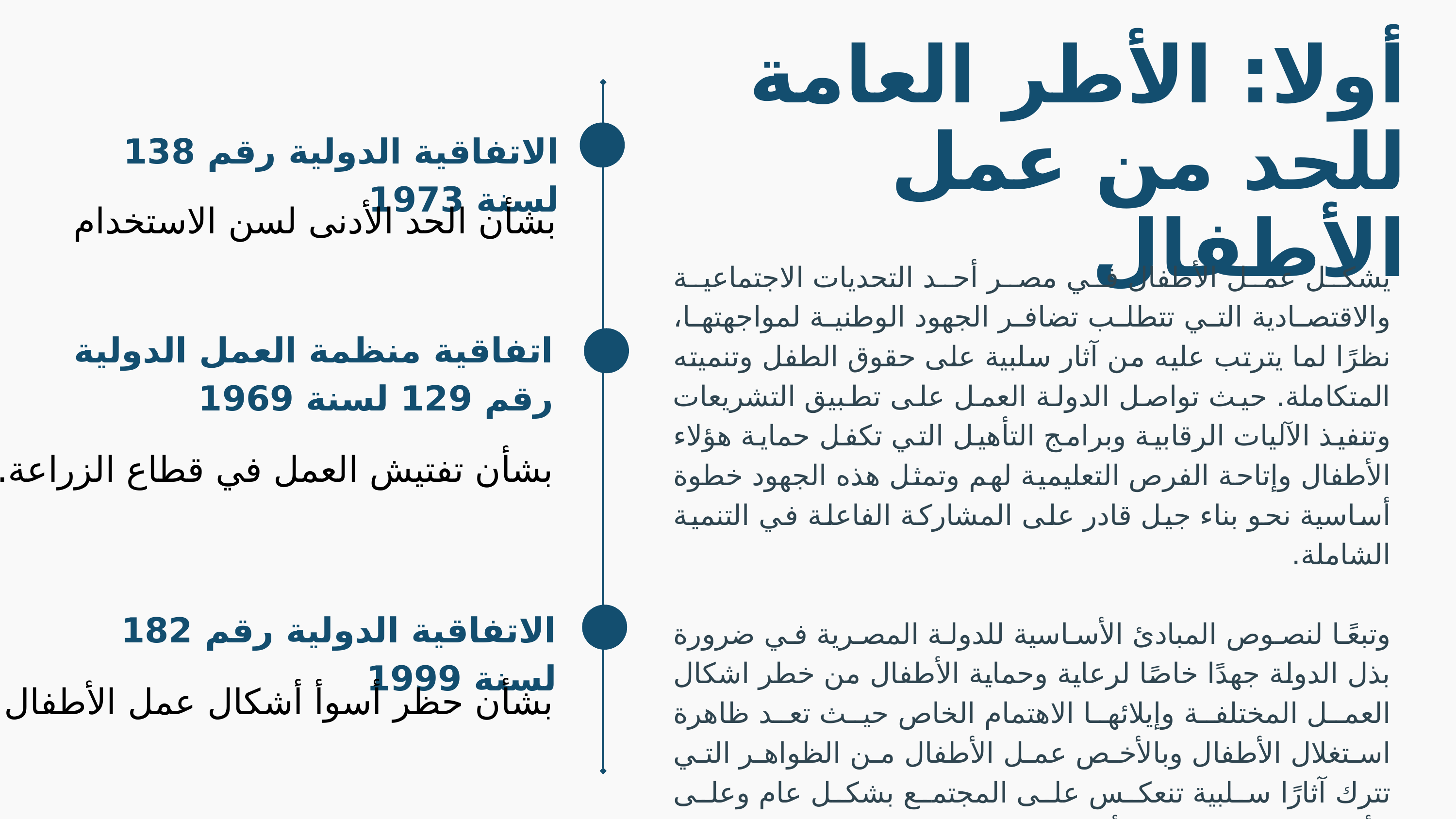

أولا: الأطر العامة للحد من عمل الأطفال

الاتفاقية الدولية رقم 138 لسنة 1973

بشأن الحد الأدنى لسن الاستخدام
يشكل عمل الأطفال في مصر أحد التحديات الاجتماعية والاقتصادية التي تتطلب تضافر الجهود الوطنية لمواجهتها، نظرًا لما يترتب عليه من آثار سلبية على حقوق الطفل وتنميته المتكاملة. حيث تواصل الدولة العمل على تطبيق التشريعات وتنفيذ الآليات الرقابية وبرامج التأهيل التي تكفل حماية هؤلاء الأطفال وإتاحة الفرص التعليمية لهم وتمثل هذه الجهود خطوة أساسية نحو بناء جيل قادر على المشاركة الفاعلة في التنمية الشاملة.

وتبعًا لنصوص المبادئ الأساسية للدولة المصرية في ضرورة بذل الدولة جهدًا خاصًا لرعاية وحماية الأطفال من خطر اشكال العمل المختلفة وإيلائها الاهتمام الخاص حيث تعد ظاهرة استغلال الأطفال وبالأخص عمل الأطفال من الظواهر التي تترك آثارًا سلبية تنعكس على المجتمع بشكل عام وعلى الأطفال بشكل خاص الأمر الذي دفع العديد من الدول وبينها مصر إلى اتخاذ موقف حازم ضد عمل الأطفال
اتفاقية منظمة العمل الدولية رقم 129 لسنة 1969

بشأن تفتيش العمل في قطاع الزراعة.
الاتفاقية الدولية رقم 182 لسنة 1999

بشأن حظر أسوأ أشكال عمل الأطفال.